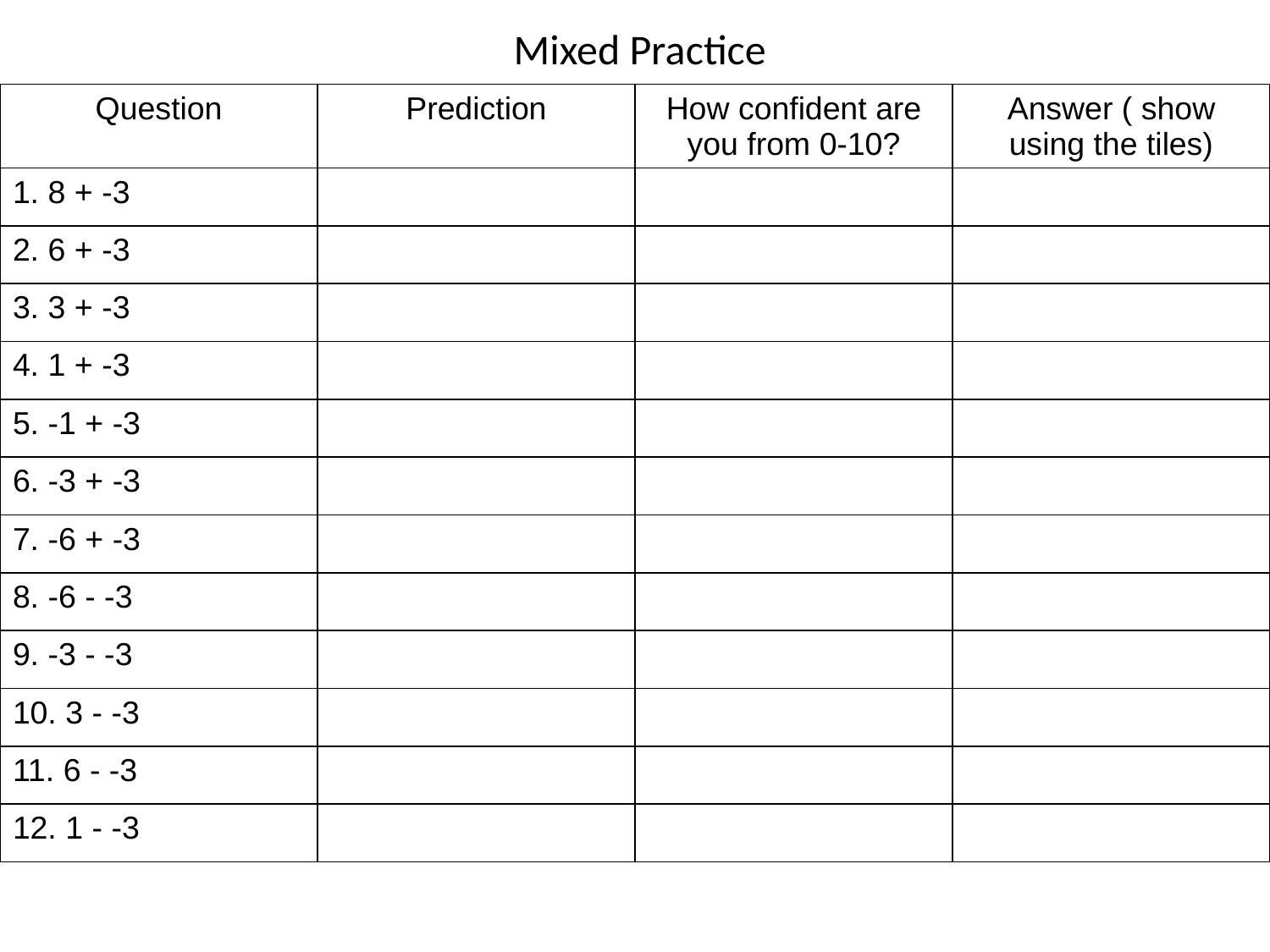

Mixed Practice
| Question | Prediction | How confident are you from 0-10? | Answer ( show using the tiles) |
| --- | --- | --- | --- |
| 1. 8 + -3 |  |  |  |
| 2. 6 + -3 |  |  |  |
| 3. 3 + -3 |  |  |  |
| 4. 1 + -3 |  |  |  |
| 5. -1 + -3 |  |  |  |
| 6. -3 + -3 |  |  |  |
| 7. -6 + -3 |  |  |  |
| 8. -6 - -3 |  |  |  |
| 9. -3 - -3 |  |  |  |
| 10. 3 - -3 |  |  |  |
| 11. 6 - -3 |  |  |  |
| 12. 1 - -3 |  |  |  |